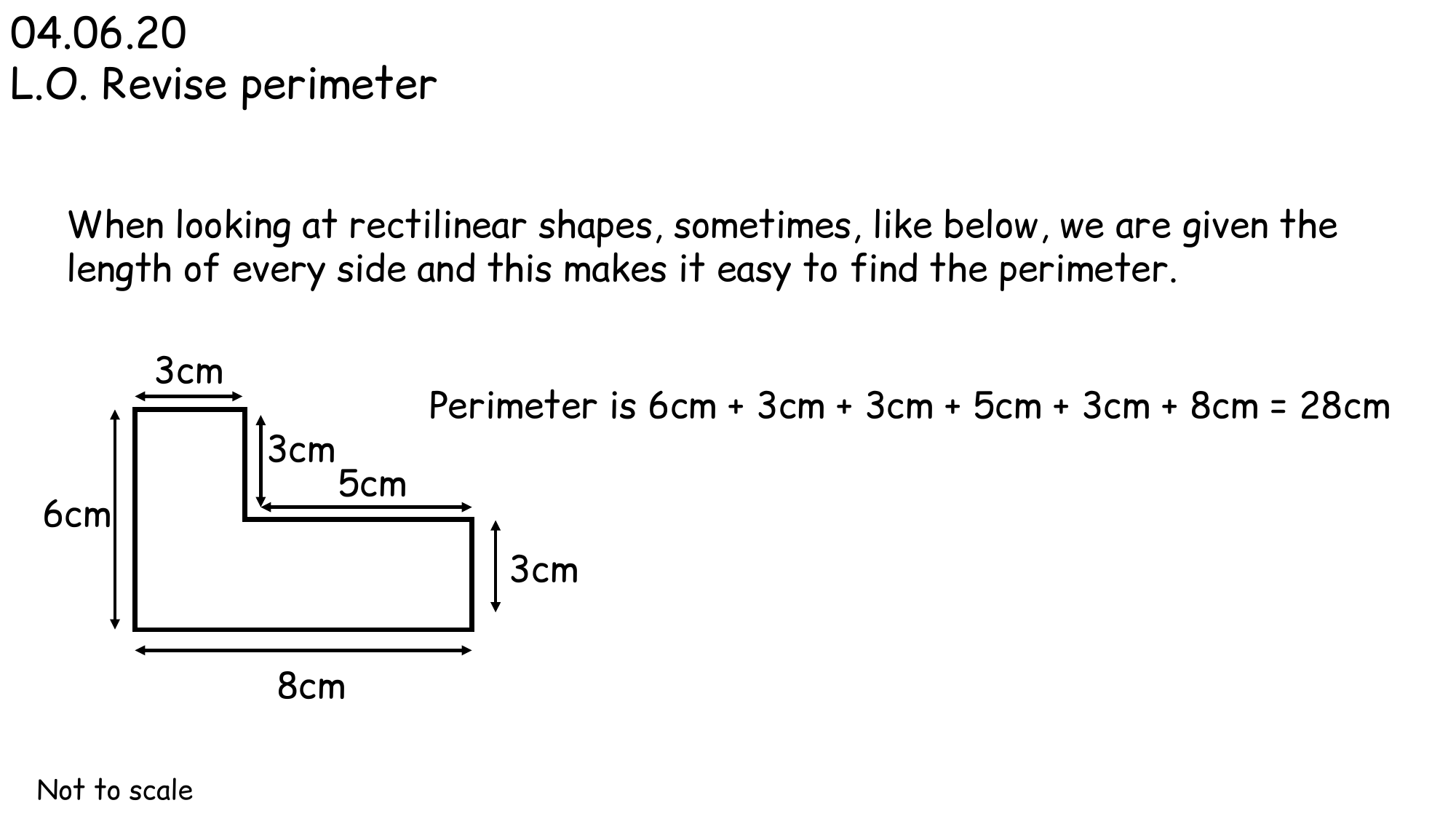

04.06.20
L.O. Revise perimeter
When looking at rectilinear shapes, sometimes, like below, we are given the
length of every side and this makes it easy to find the perimeter.
3cm
Perimeter is 6cm + 3cm + 3cm + 5cm + 3cm + 8cm = 28cm

3cm
5cm
6cm
3cm
8cm
Not to scale